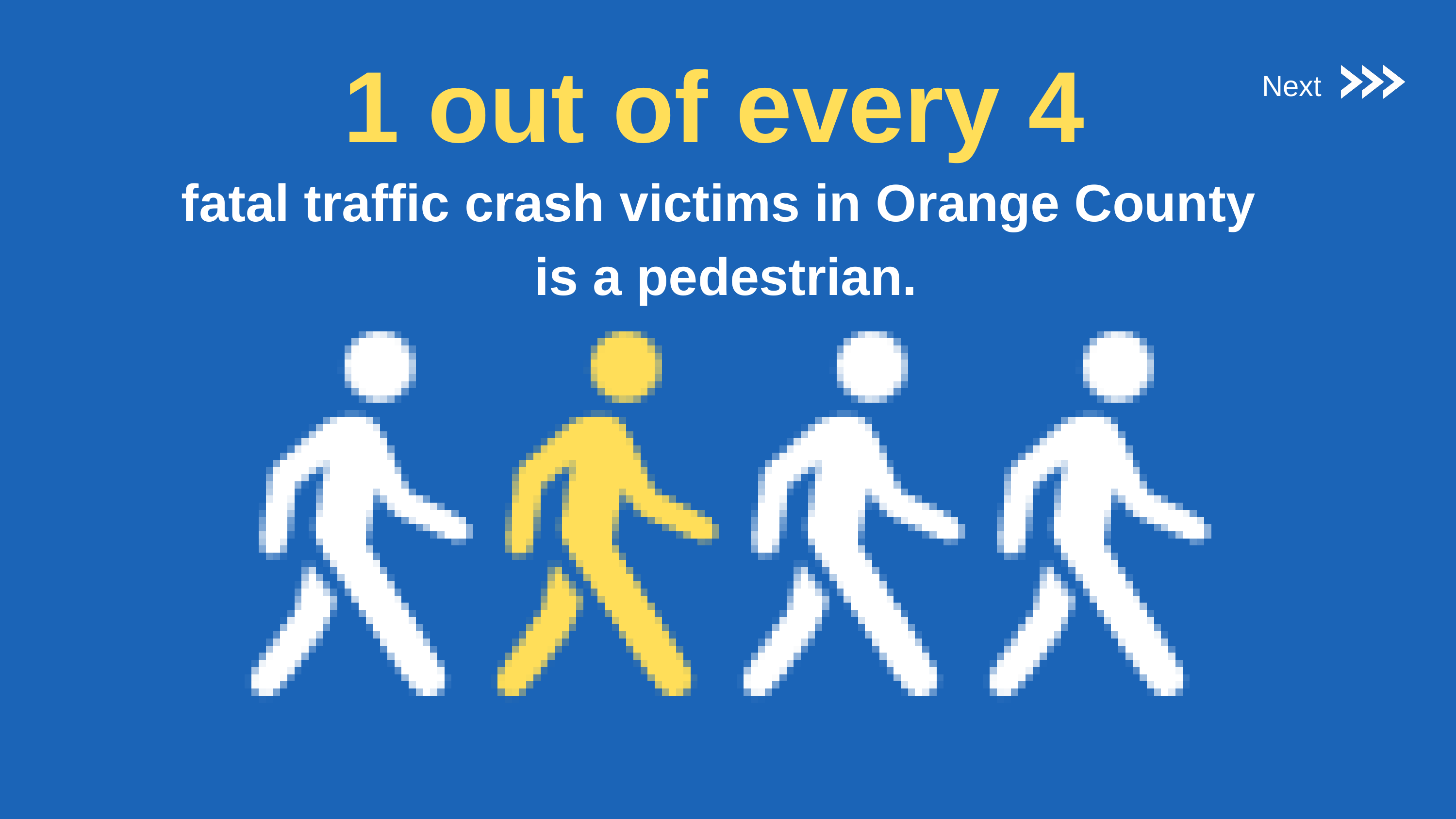

1 out of every 4

Next
fatal traffic crash victims in Orange County
is a pedestrian.